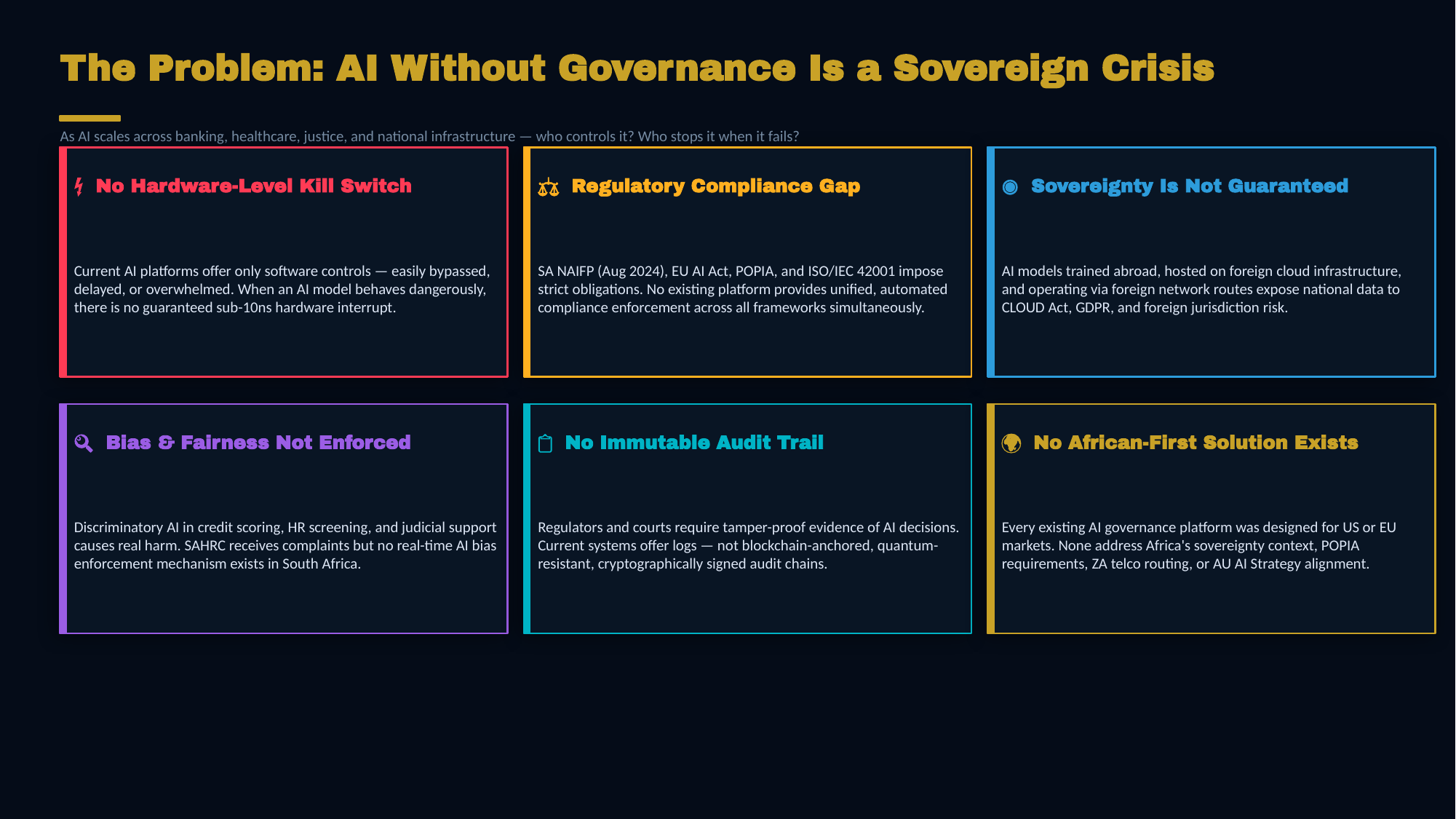

The Problem: AI Without Governance Is a Sovereign Crisis

As AI scales across banking, healthcare, justice, and national infrastructure — who controls it? Who stops it when it fails?

⚡  No Hardware-Level Kill Switch
⚖  Regulatory Compliance Gap
◉  Sovereignty Is Not Guaranteed
Current AI platforms offer only software controls — easily bypassed, delayed, or overwhelmed. When an AI model behaves dangerously, there is no guaranteed sub-10ns hardware interrupt.
SA NAIFP (Aug 2024), EU AI Act, POPIA, and ISO/IEC 42001 impose strict obligations. No existing platform provides unified, automated compliance enforcement across all frameworks simultaneously.
AI models trained abroad, hosted on foreign cloud infrastructure, and operating via foreign network routes expose national data to CLOUD Act, GDPR, and foreign jurisdiction risk.

🔍  Bias & Fairness Not Enforced
📋  No Immutable Audit Trail
🌍  No African-First Solution Exists
Discriminatory AI in credit scoring, HR screening, and judicial support causes real harm. SAHRC receives complaints but no real-time AI bias enforcement mechanism exists in South Africa.
Regulators and courts require tamper-proof evidence of AI decisions. Current systems offer logs — not blockchain-anchored, quantum-resistant, cryptographically signed audit chains.
Every existing AI governance platform was designed for US or EU markets. None address Africa's sovereignty context, POPIA requirements, ZA telco routing, or AU AI Strategy alignment.